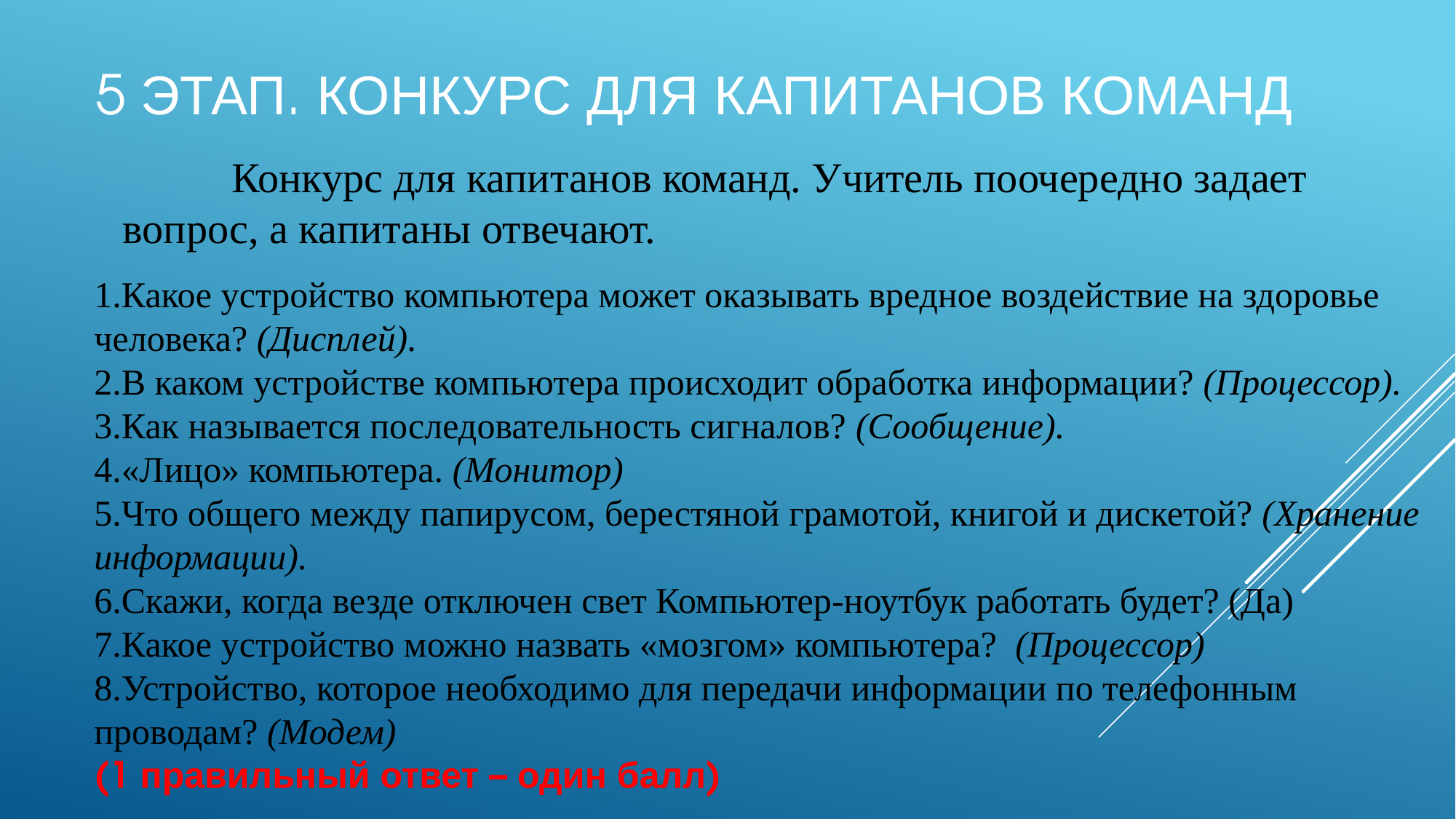

# 5 Этап. конкурс для капитанов команд
	Конкурс для капитанов команд. Учитель поочередно задает вопрос, а капитаны отвечают.
Какое устройство компьютера может оказывать вредное воздействие на здоровье человека? (Дисплей).
В каком устройстве компьютера происходит обработка информации? (Процессор).
Как называется последовательность сигналов? (Сообщение).
«Лицо» компьютера. (Монитор)
Что общего между папирусом, берестяной грамотой, книгой и дискетой? (Хранение информации).
Скажи, когда везде отключен свет Компьютер-ноутбук работать будет? (Да)
Какое устройство можно назвать «мозгом» компьютера?  (Процессор)
Устройство, которое необходимо для передачи информации по телефонным проводам? (Модем)
(1 правильный ответ – один балл)